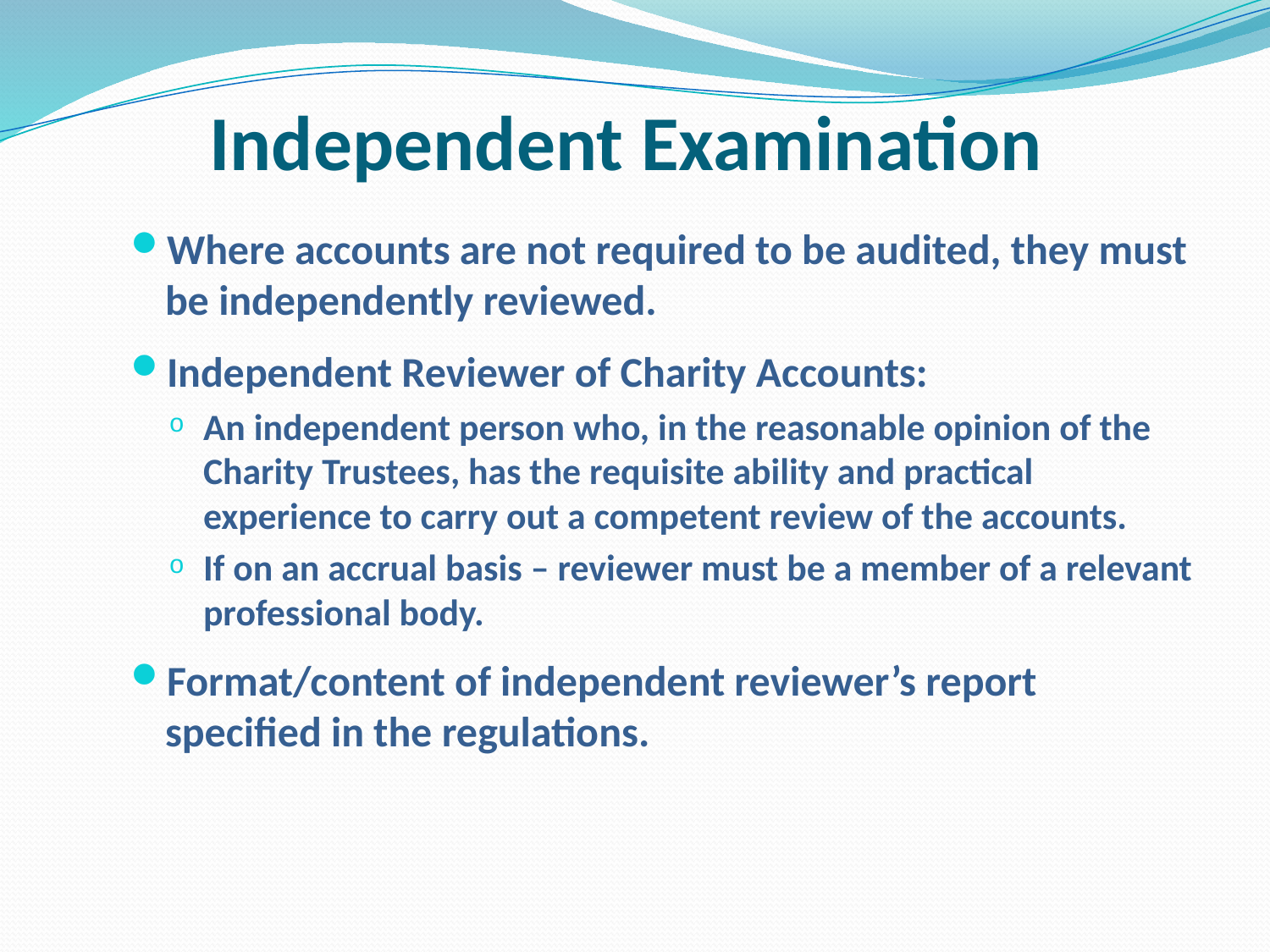

# Independent Examination
Where accounts are not required to be audited, they must be independently reviewed.
Independent Reviewer of Charity Accounts:
An independent person who, in the reasonable opinion of the Charity Trustees, has the requisite ability and practical experience to carry out a competent review of the accounts.
If on an accrual basis – reviewer must be a member of a relevant professional body.
Format/content of independent reviewer’s report specified in the regulations.